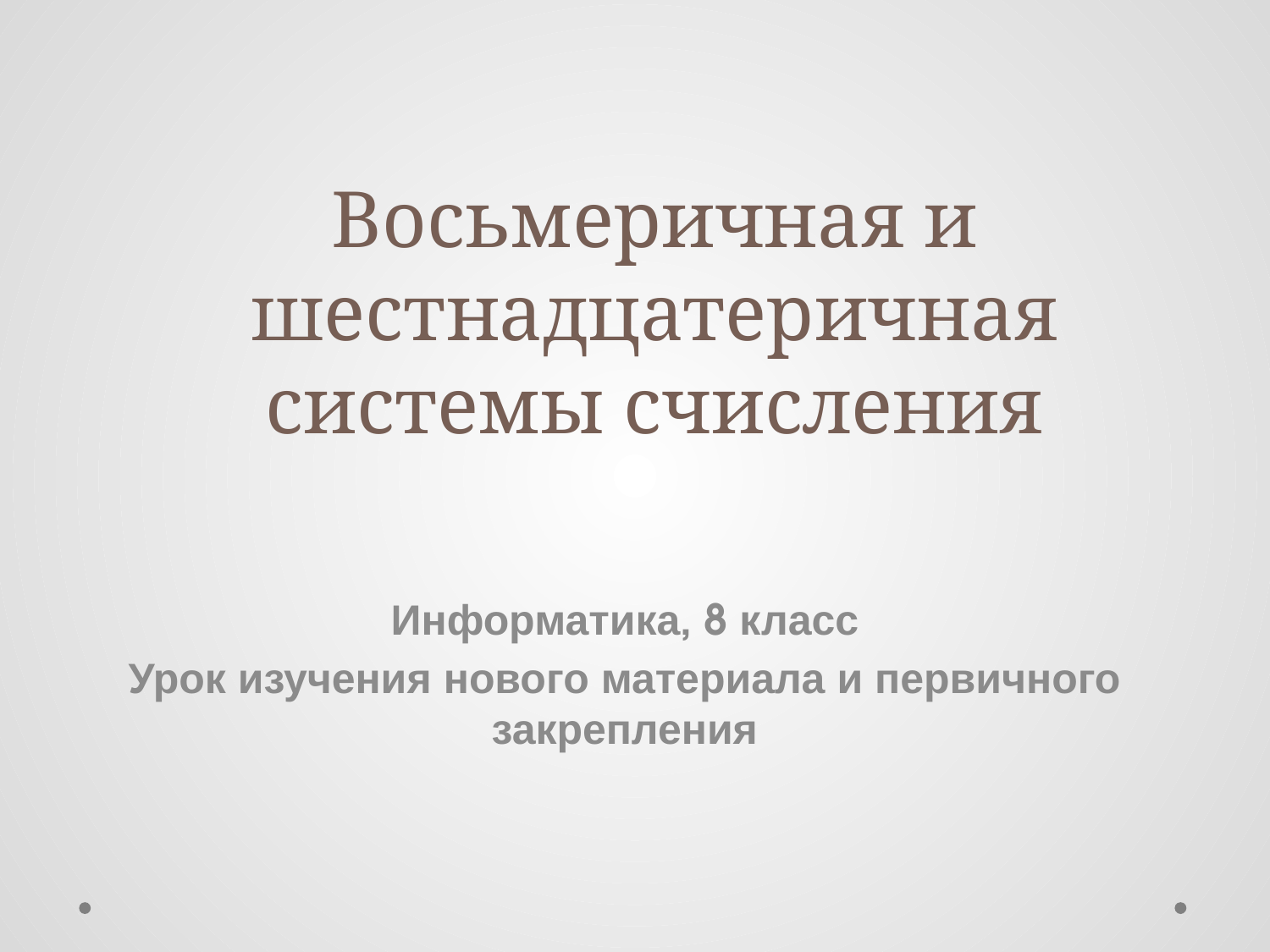

# Восьмеричная и шестнадцатеричная системы счисления
Информатика, 8 класс
Урок изучения нового материала и первичного закрепления